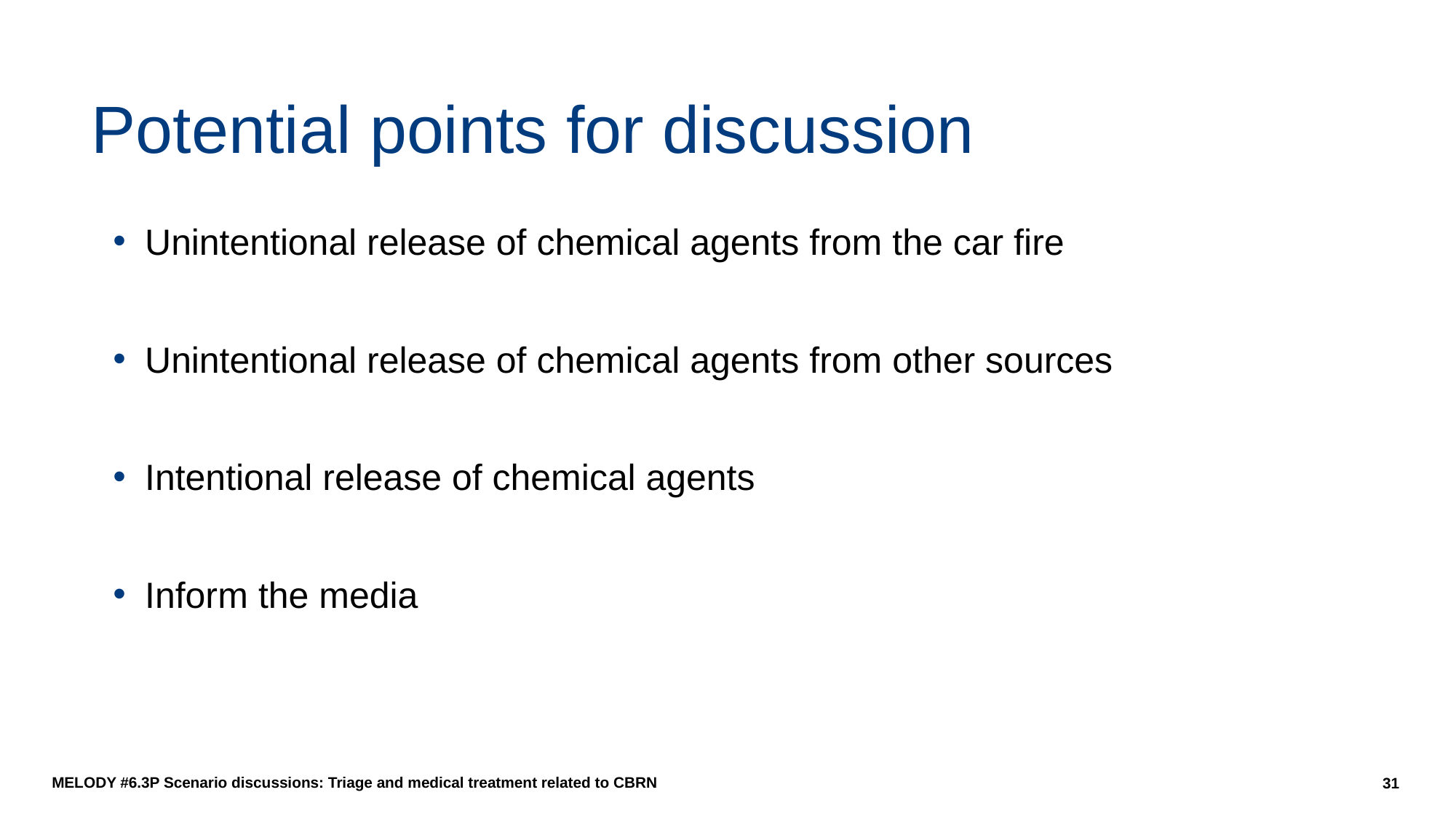

# Potential points for discussion
Unintentional release of chemical agents from the car fire

Unintentional release of chemical agents from other sources

Intentional release of chemical agents

Inform the media
MELODY #6.3P Scenario discussions: Triage and medical treatment related to CBRN
31